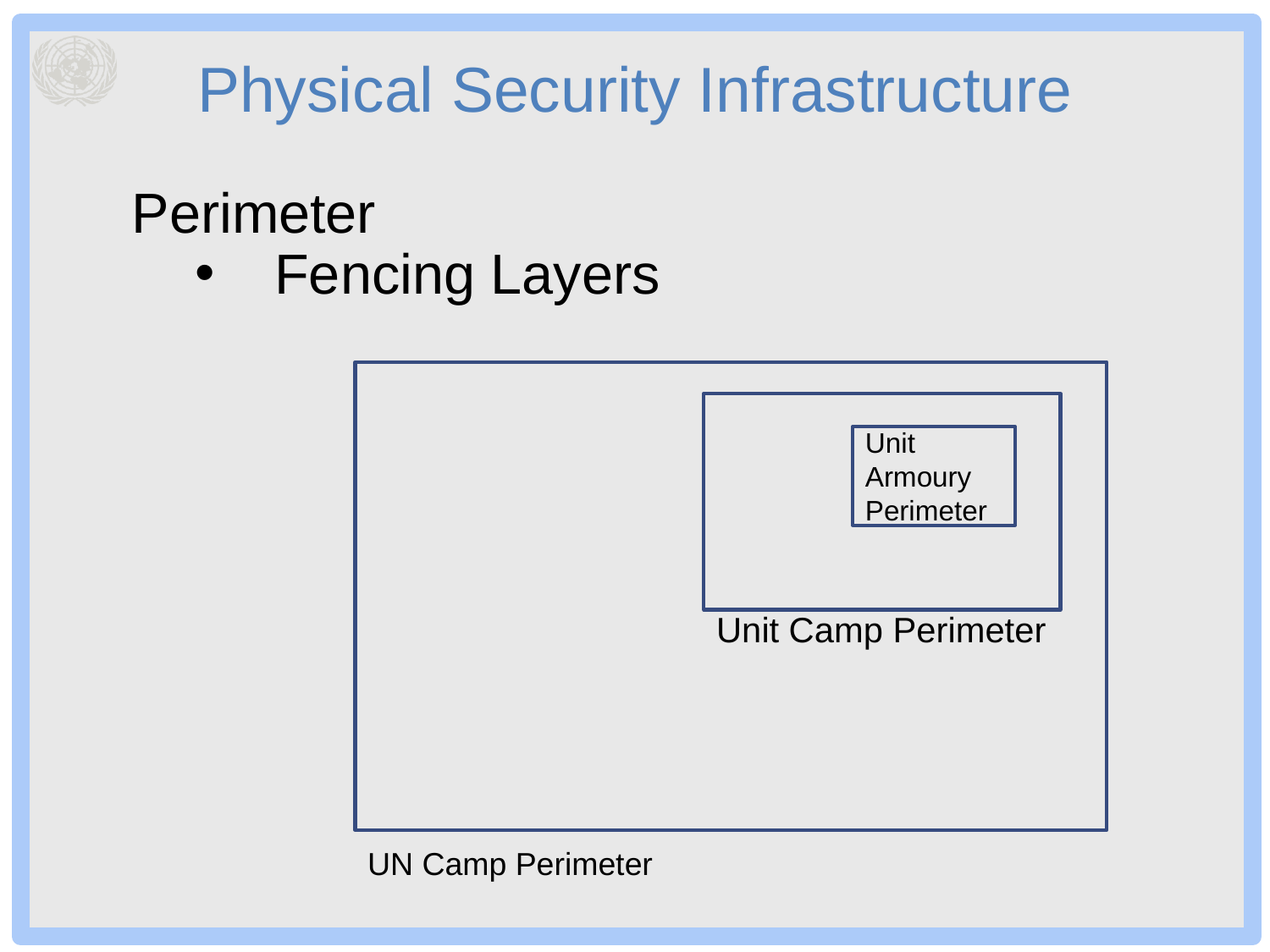

# Physical Security Infrastructure
Perimeter
Fencing Layers

UN Camp Perimeter

Unit Camp Perimeter
Unit Armoury Perimeter